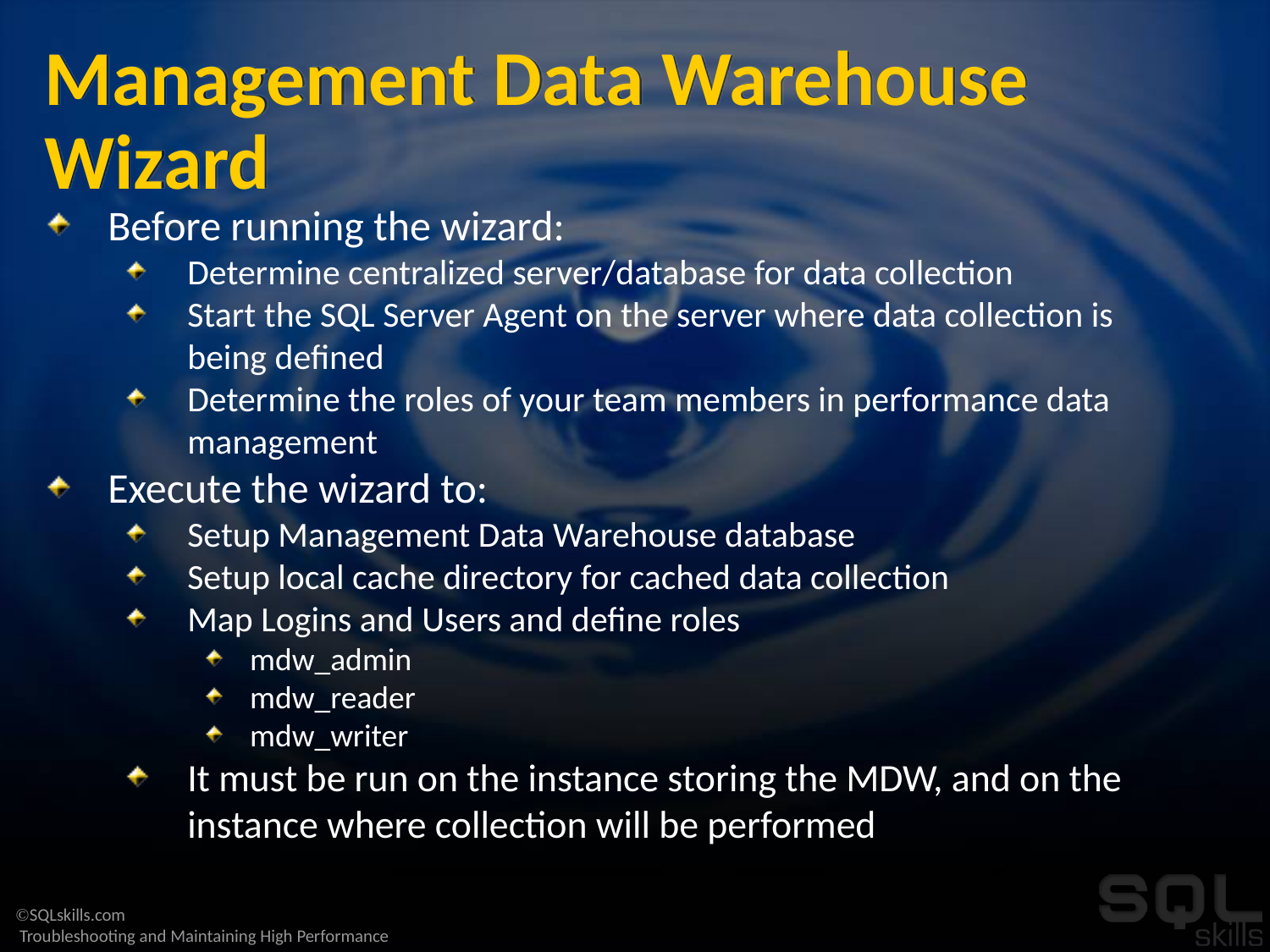

# Management Data Warehouse Wizard
Before running the wizard:
Determine centralized server/database for data collection
Start the SQL Server Agent on the server where data collection is being defined
Determine the roles of your team members in performance data management
Execute the wizard to:
Setup Management Data Warehouse database
Setup local cache directory for cached data collection
Map Logins and Users and define roles
mdw_admin
mdw_reader
mdw_writer
It must be run on the instance storing the MDW, and on the instance where collection will be performed